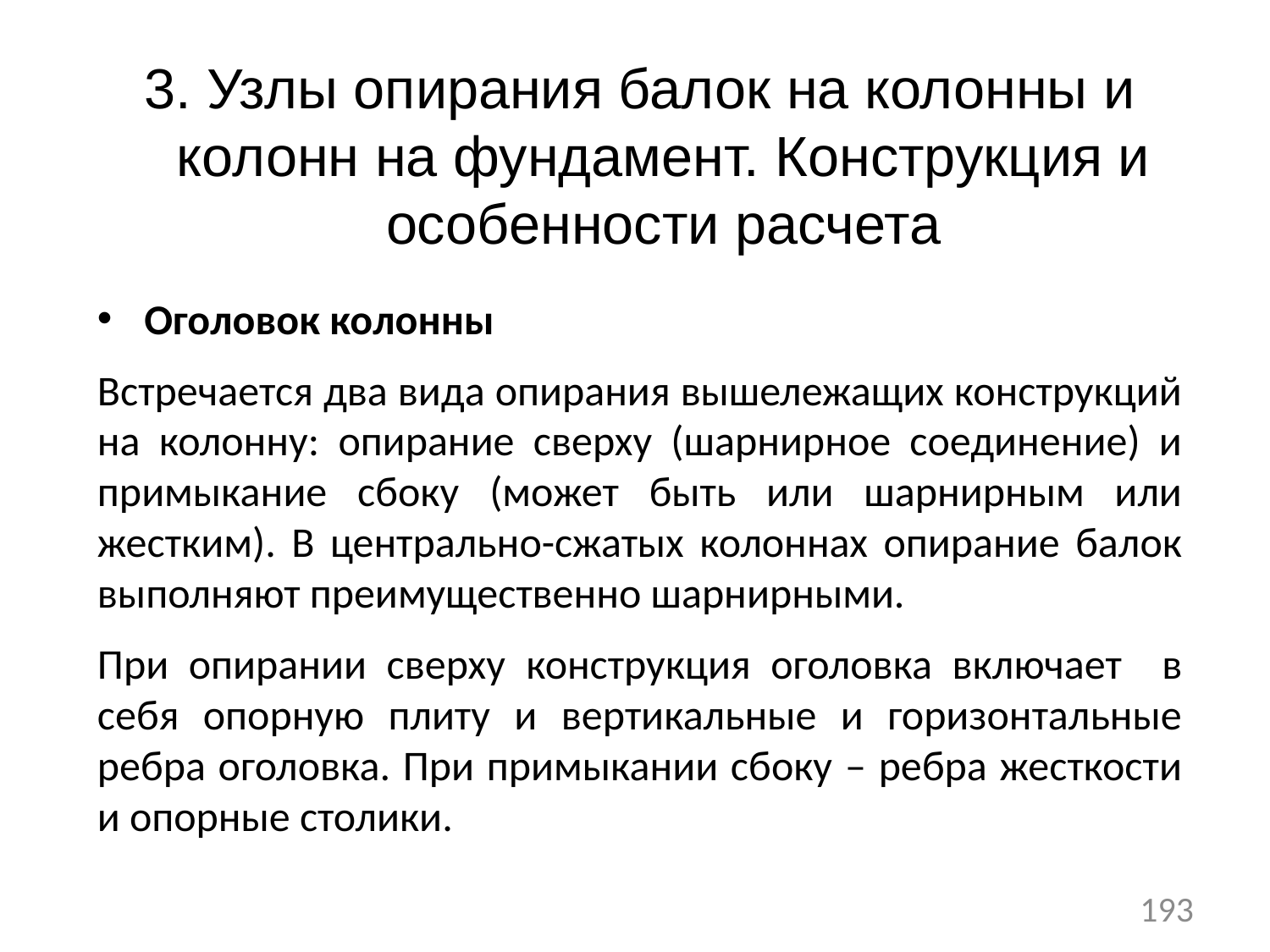

3. Узлы опирания балок на колонны и колонн на фундамент. Конструкция и особенности расчета

Оголовок колонны
Встречается два вида опирания вышележащих конструкций на колонну: опирание сверху (шарнирное соединение) и примыкание сбоку (может быть или шарнирным или жестким). В центрально-сжатых колоннах опирание балок выполняют преимущественно шарнирными.
При опирании сверху конструкция оголовка включает  в себя опорную плиту и вертикальные и горизонтальные ребра оголовка. При примыкании сбоку – ребра жесткости и опорные столики.

193